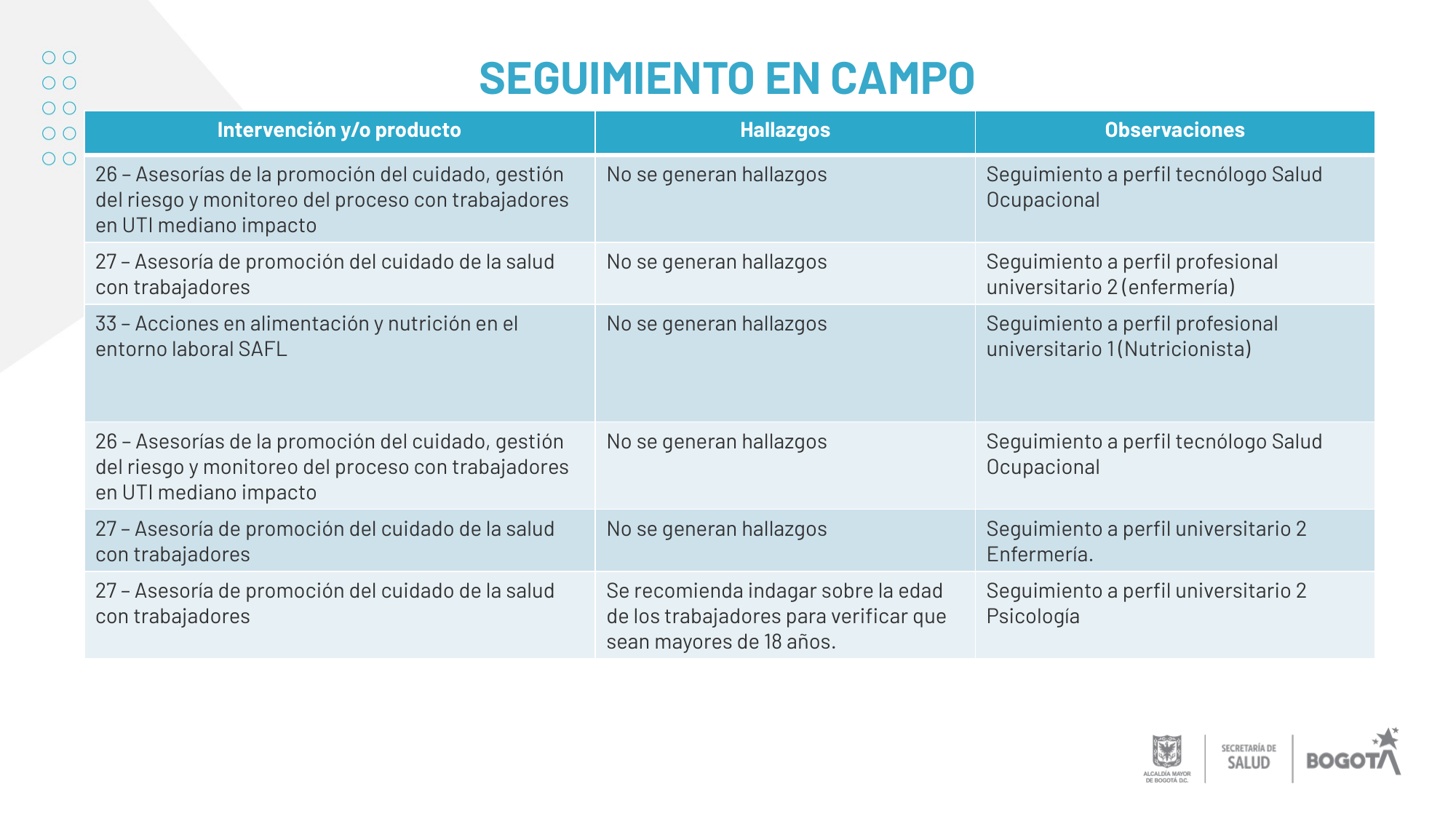

# SEGUIMIENTO EN CAMPO
| Intervención y/o producto | Hallazgos | Observaciones |
| --- | --- | --- |
| 26 – Asesorías de la promoción del cuidado, gestión del riesgo y monitoreo del proceso con trabajadores en UTI mediano impacto | No se generan hallazgos | Seguimiento a perfil tecnólogo Salud Ocupacional |
| 27 – Asesoría de promoción del cuidado de la salud con trabajadores | No se generan hallazgos | Seguimiento a perfil profesional universitario 2 (enfermería) |
| 33 – Acciones en alimentación y nutrición en el entorno laboral SAFL | No se generan hallazgos | Seguimiento a perfil profesional universitario 1 (Nutricionista) |
| 26 – Asesorías de la promoción del cuidado, gestión del riesgo y monitoreo del proceso con trabajadores en UTI mediano impacto | No se generan hallazgos | Seguimiento a perfil tecnólogo Salud Ocupacional |
| 27 – Asesoría de promoción del cuidado de la salud con trabajadores | No se generan hallazgos | Seguimiento a perfil universitario 2 Enfermería. |
| 27 – Asesoría de promoción del cuidado de la salud con trabajadores | Se recomienda indagar sobre la edad de los trabajadores para verificar que sean mayores de 18 años. | Seguimiento a perfil universitario 2 Psicología |